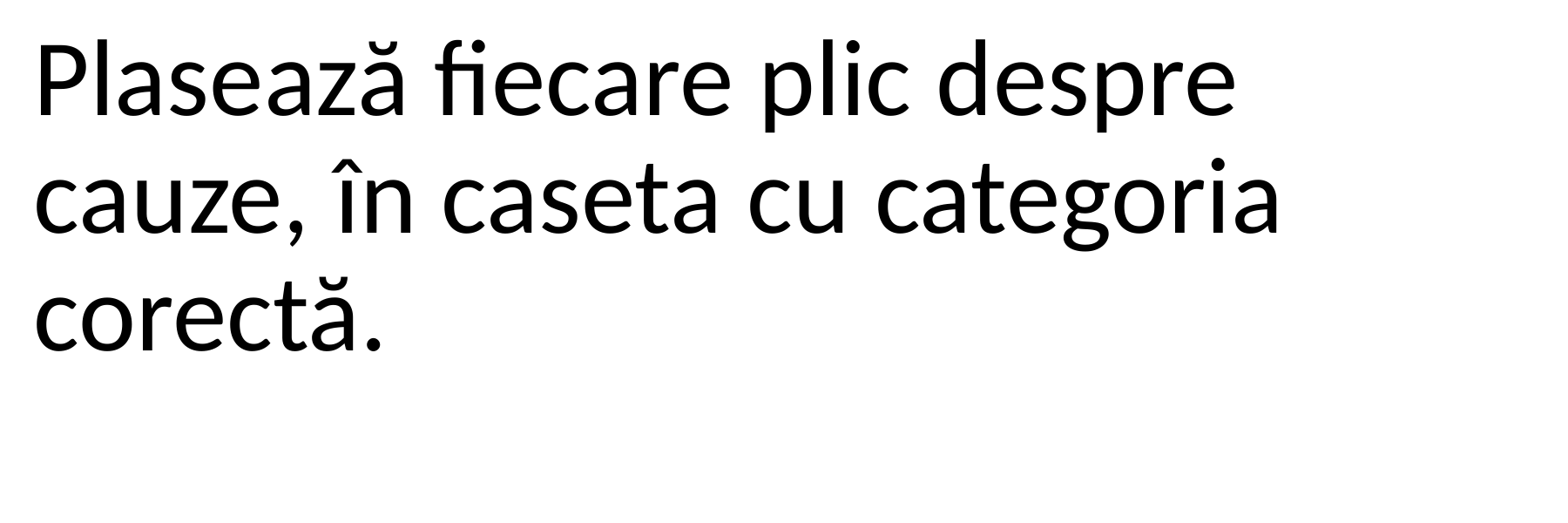

Plasează fiecare plic despre cauze, în caseta cu categoria corectă.